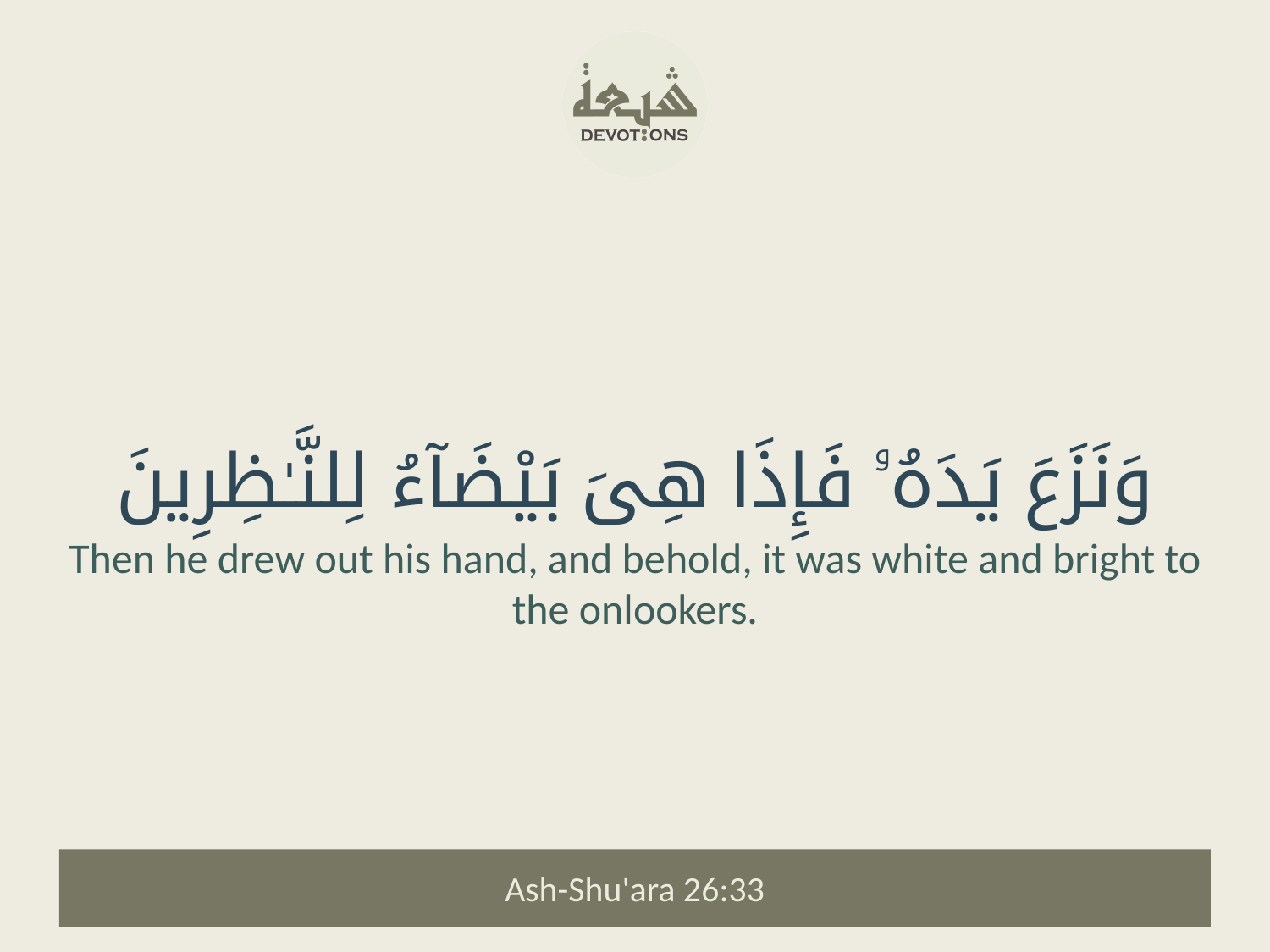

وَنَزَعَ يَدَهُۥ فَإِذَا هِىَ بَيْضَآءُ لِلنَّـٰظِرِينَ
Then he drew out his hand, and behold, it was white and bright to the onlookers.
Ash-Shu'ara 26:33